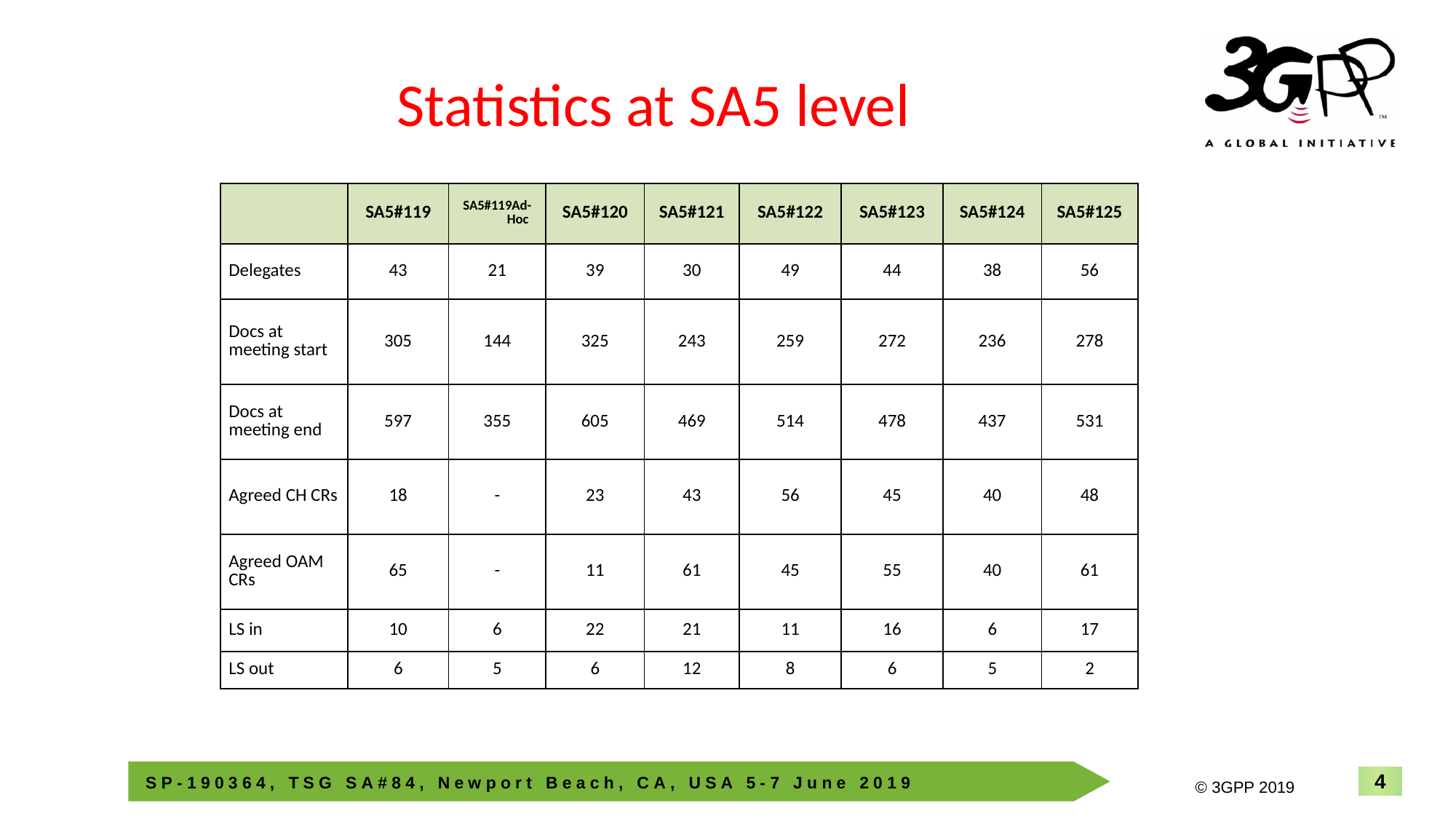

# Statistics at SA5 level
|  | SA5#119 | SA5#119Ad-Hoc | SA5#120 | SA5#121 | SA5#122 | SA5#123 | SA5#124 | SA5#125 |
| --- | --- | --- | --- | --- | --- | --- | --- | --- |
| Delegates | 43 | 21 | 39 | 30 | 49 | 44 | 38 | 56 |
| Docs at meeting start | 305 | 144 | 325 | 243 | 259 | 272 | 236 | 278 |
| Docs at meeting end | 597 | 355 | 605 | 469 | 514 | 478 | 437 | 531 |
| Agreed CH CRs | 18 | - | 23 | 43 | 56 | 45 | 40 | 48 |
| Agreed OAM CRs | 65 | - | 11 | 61 | 45 | 55 | 40 | 61 |
| LS in | 10 | 6 | 22 | 21 | 11 | 16 | 6 | 17 |
| LS out | 6 | 5 | 6 | 12 | 8 | 6 | 5 | 2 |